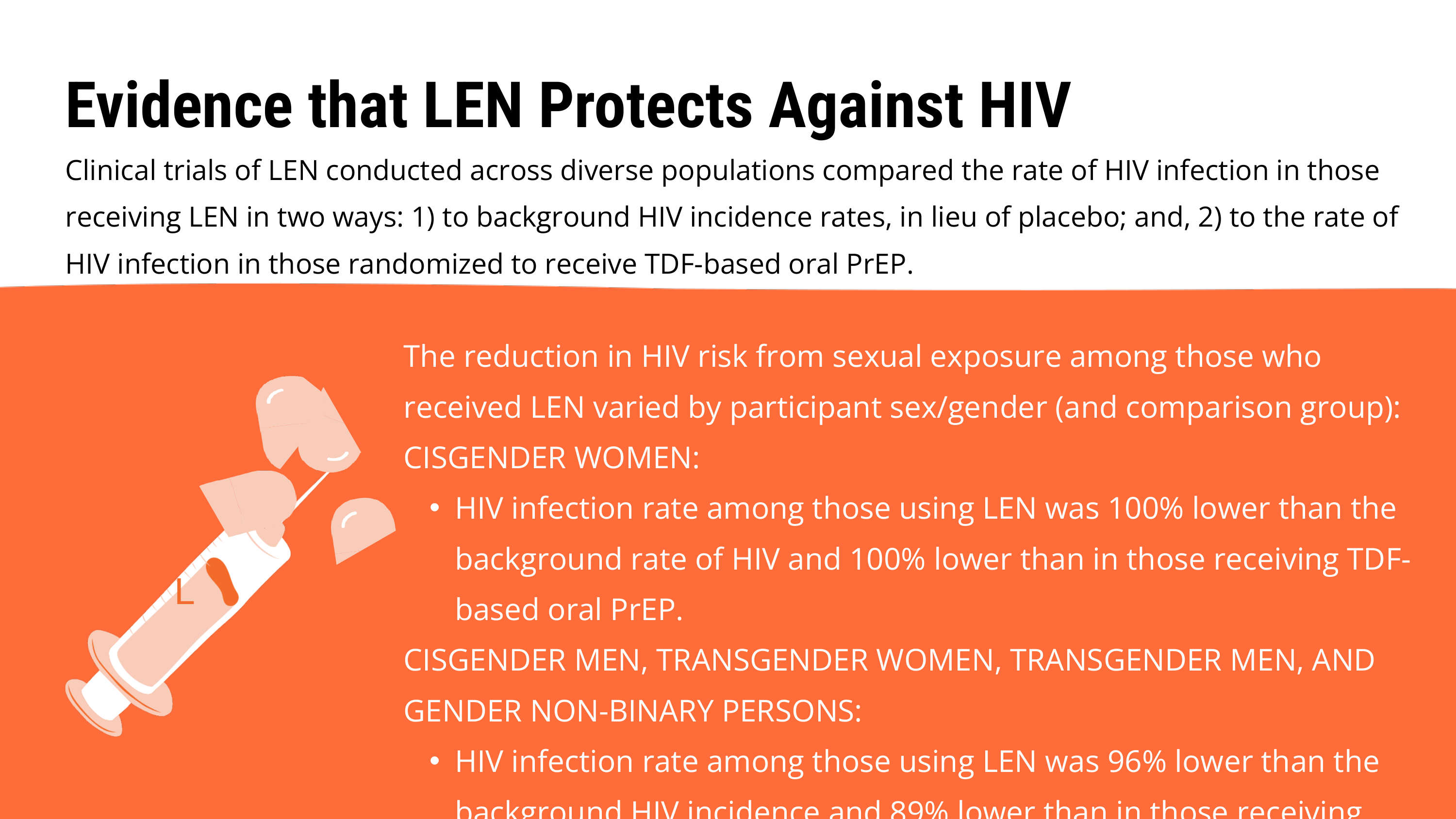

Evidence that LEN Protects Against HIV
Clinical trials of LEN conducted across diverse populations compared the rate of HIV infection in those receiving LEN in two ways: 1) to background HIV incidence rates, in lieu of placebo; and, 2) to the rate of HIV infection in those randomized to receive TDF-based oral PrEP.

The reduction in HIV risk from sexual exposure among those who received LEN varied by participant sex/gender (and comparison group):
CISGENDER WOMEN:
HIV infection rate among those using LEN was 100% lower than the background rate of HIV and 100% lower than in those receiving TDF-based oral PrEP.
CISGENDER MEN, TRANSGENDER WOMEN, TRANSGENDER MEN, AND GENDER NON-BINARY PERSONS:
HIV infection rate among those using LEN was 96% lower than the background HIV incidence and 89% lower than in those receiving TDF-based oral PrEP.

L